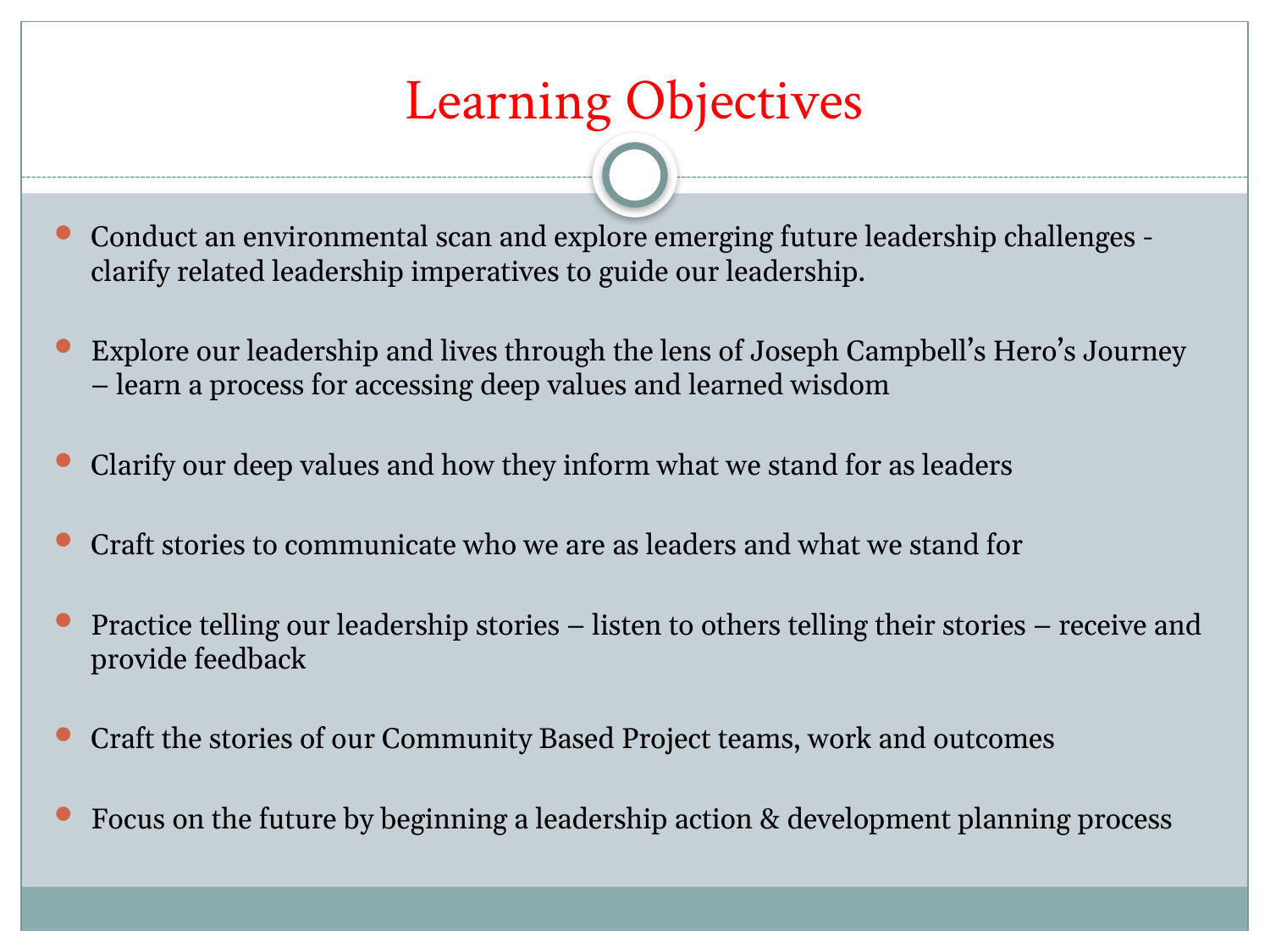

# Learning Objectives
Conduct an environmental scan and explore emerging future leadership challenges - clarify related leadership imperatives to guide our leadership.

Explore our leadership and lives through the lens of Joseph Campbell’s Hero’s Journey – learn a process for accessing deep values and learned wisdom

Clarify our deep values and how they inform what we stand for as leaders

Craft stories to communicate who we are as leaders and what we stand for

Practice telling our leadership stories – listen to others telling their stories – receive and provide feedback

Craft the stories of our Community Based Project teams, work and outcomes

Focus on the future by beginning a leadership action & development planning process